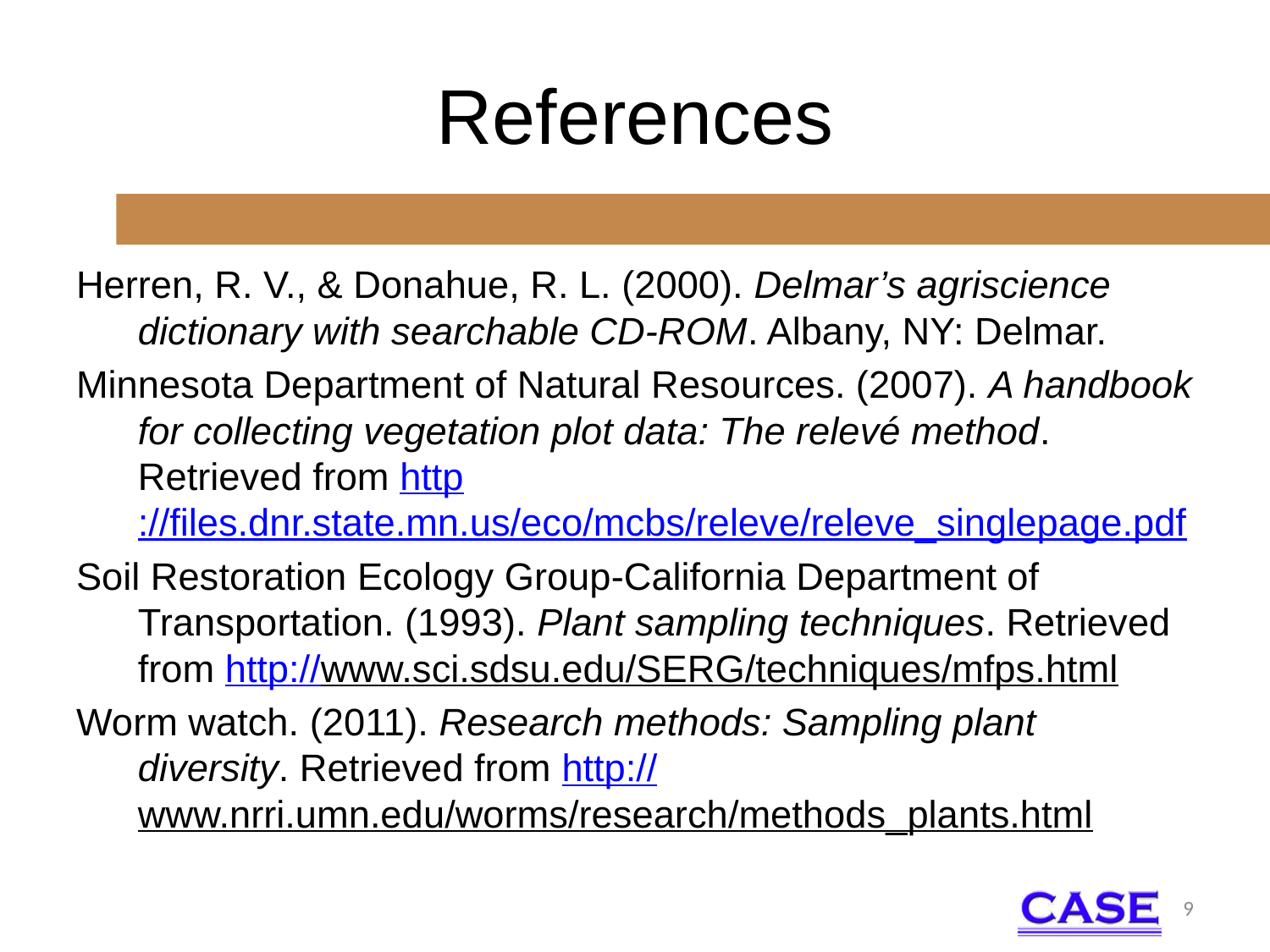

# References
Herren, R. V., & Donahue, R. L. (2000). Delmar’s agriscience dictionary with searchable CD-ROM. Albany, NY: Delmar.
Minnesota Department of Natural Resources. (2007). A handbook for collecting vegetation plot data: The relevé method. Retrieved from http://files.dnr.state.mn.us/eco/mcbs/releve/releve_singlepage.pdf
Soil Restoration Ecology Group-California Department of Transportation. (1993). Plant sampling techniques. Retrieved from http://www.sci.sdsu.edu/SERG/techniques/mfps.html
Worm watch. (2011). Research methods: Sampling plant diversity. Retrieved from http://www.nrri.umn.edu/worms/research/methods_plants.html
9